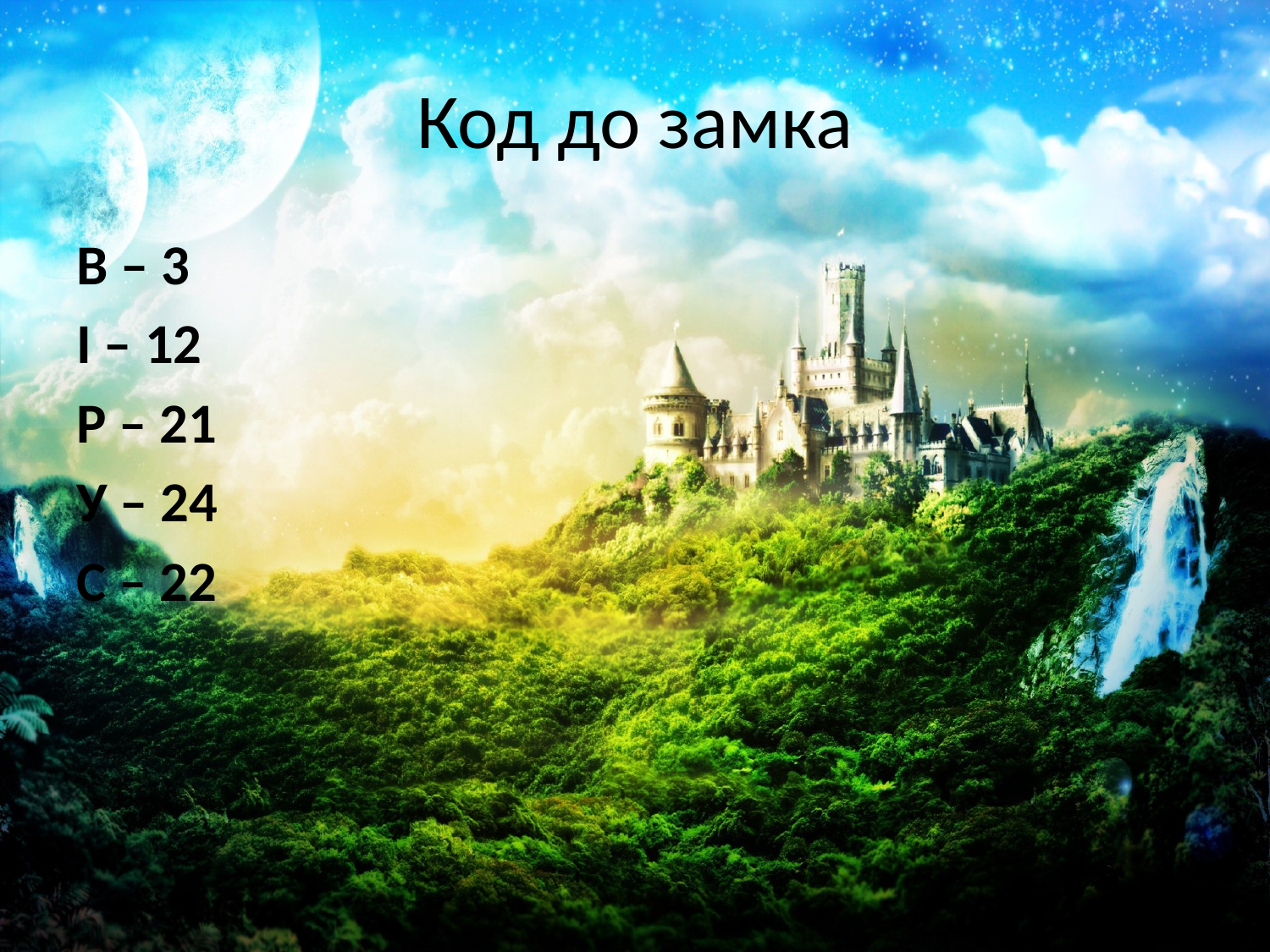

# Код до замка
В – 3
І – 12
Р – 21
У – 24
С – 22